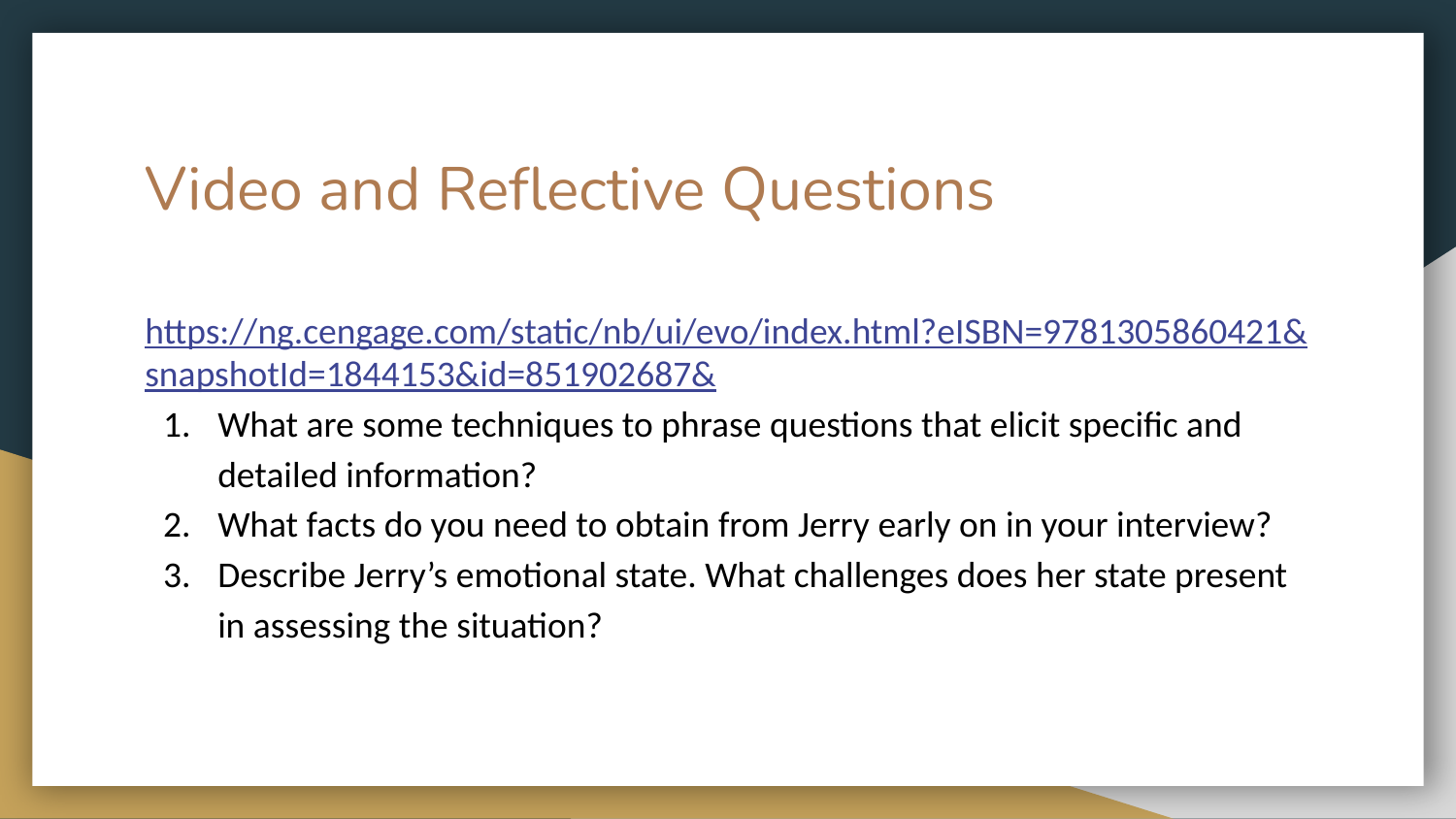

# Video and Reflective Questions
https://ng.cengage.com/static/nb/ui/evo/index.html?eISBN=9781305860421&snapshotId=1844153&id=851902687&
What are some techniques to phrase questions that elicit specific and detailed information?
What facts do you need to obtain from Jerry early on in your interview?
Describe Jerry’s emotional state. What challenges does her state present in assessing the situation?